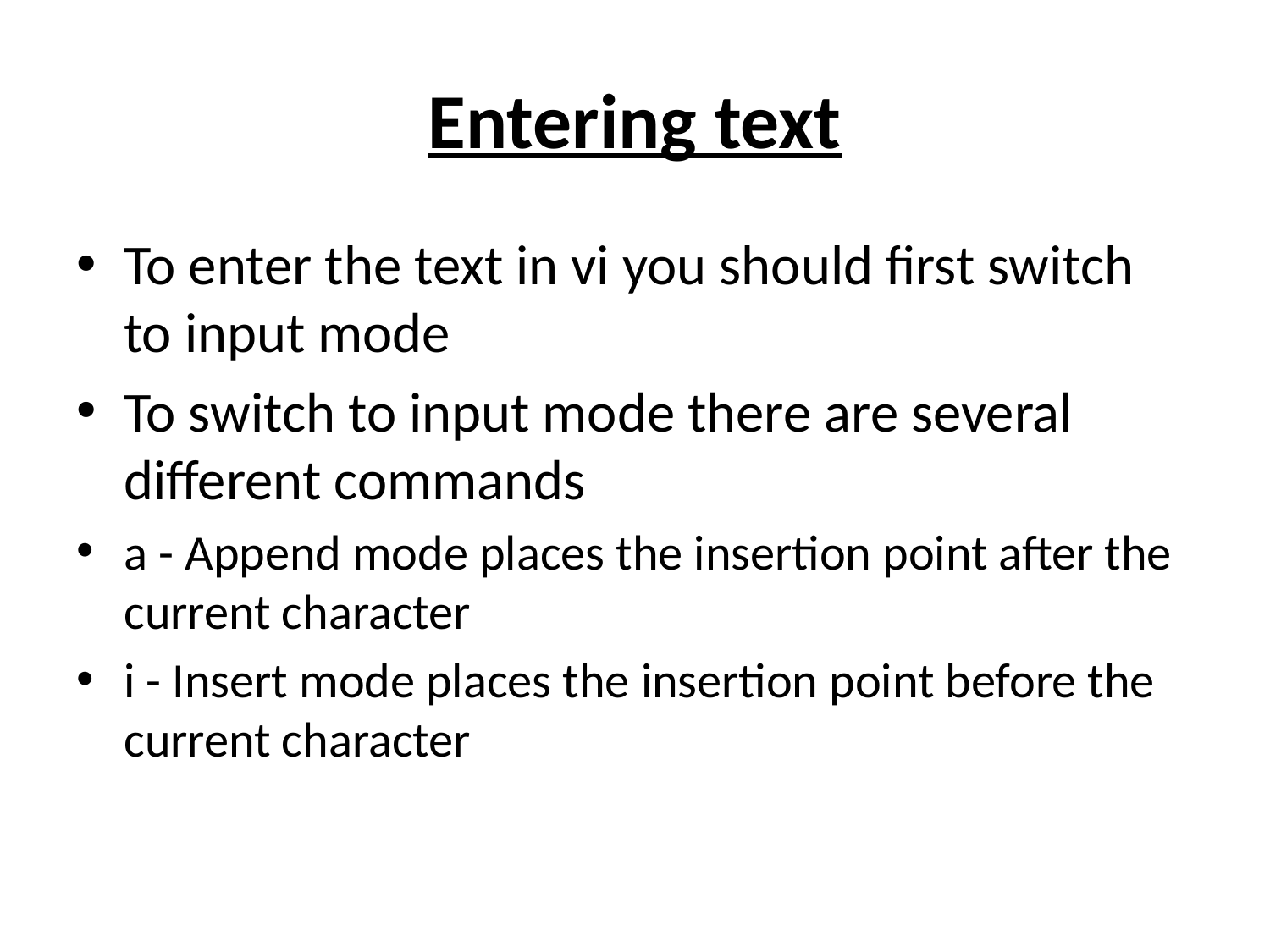

# Entering text
To enter the text in vi you should first switch to input mode
To switch to input mode there are several different commands
a - Append mode places the insertion point after the current character
i - Insert mode places the insertion point before the current character